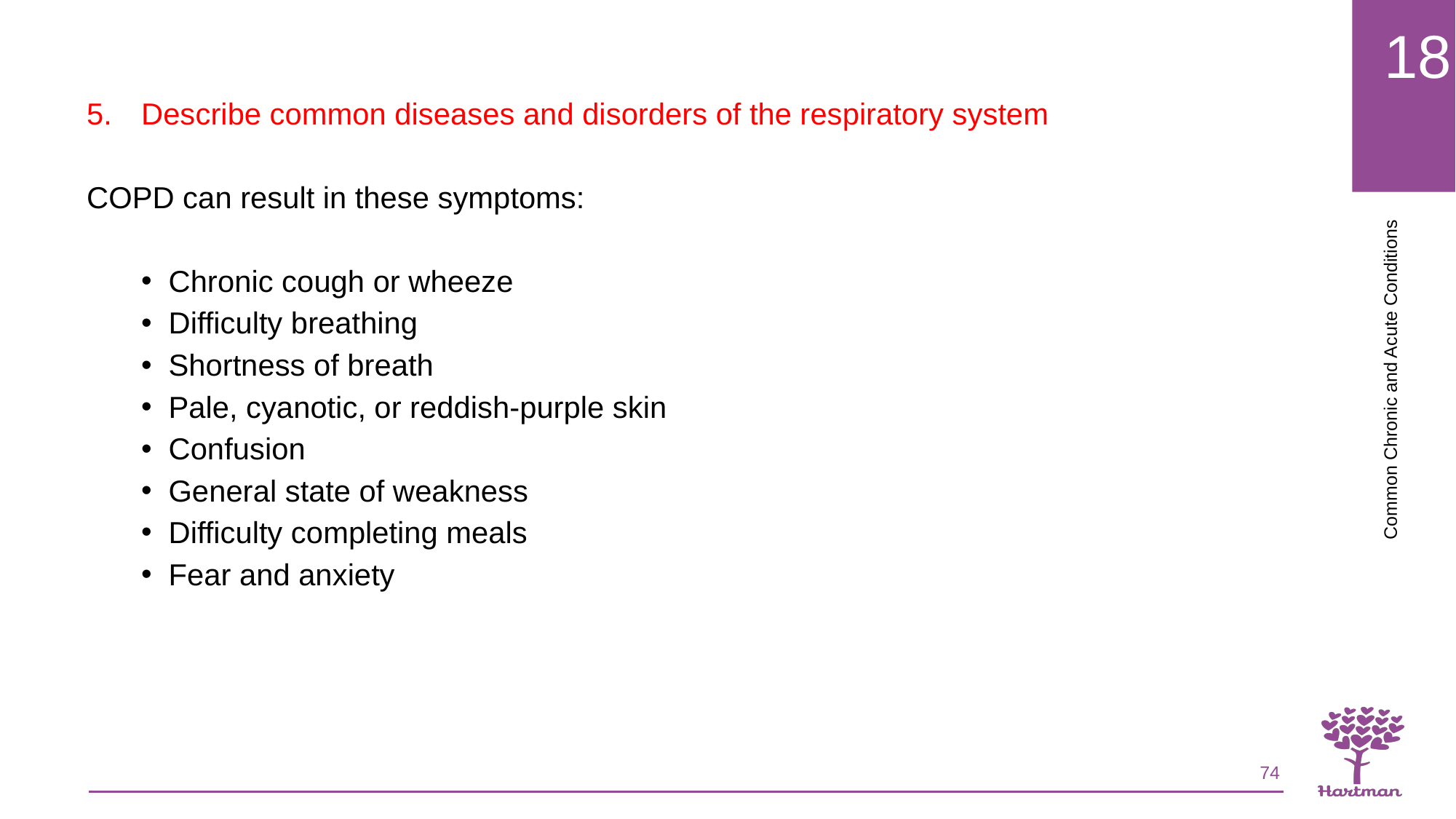

Describe common diseases and disorders of the respiratory system

COPD can result in these symptoms:

Chronic cough or wheeze
Difficulty breathing
Shortness of breath
Pale, cyanotic, or reddish-purple skin
Confusion
General state of weakness
Difficulty completing meals
Fear and anxiety

74